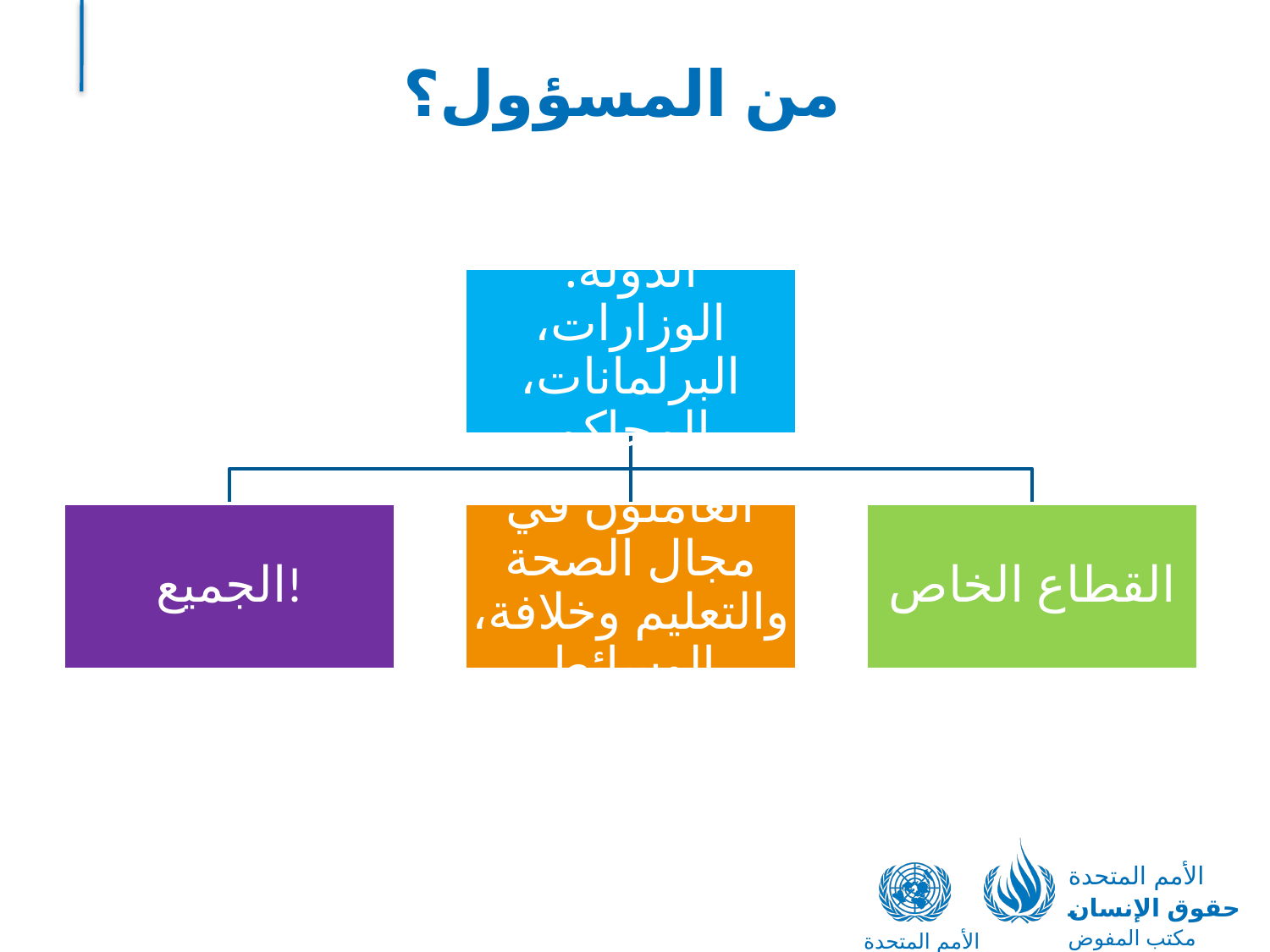

من المسؤول؟
الدولة: الوزارات، البرلمانات، المحاكم
القطاع الخاص
العاملون في مجال الصحة والتعليم وخلافة، الوسائط
الجميع!
الأمم المتحدة
حقوق الإنسان
مكتب المفوض السامي
الأمم المتحدة